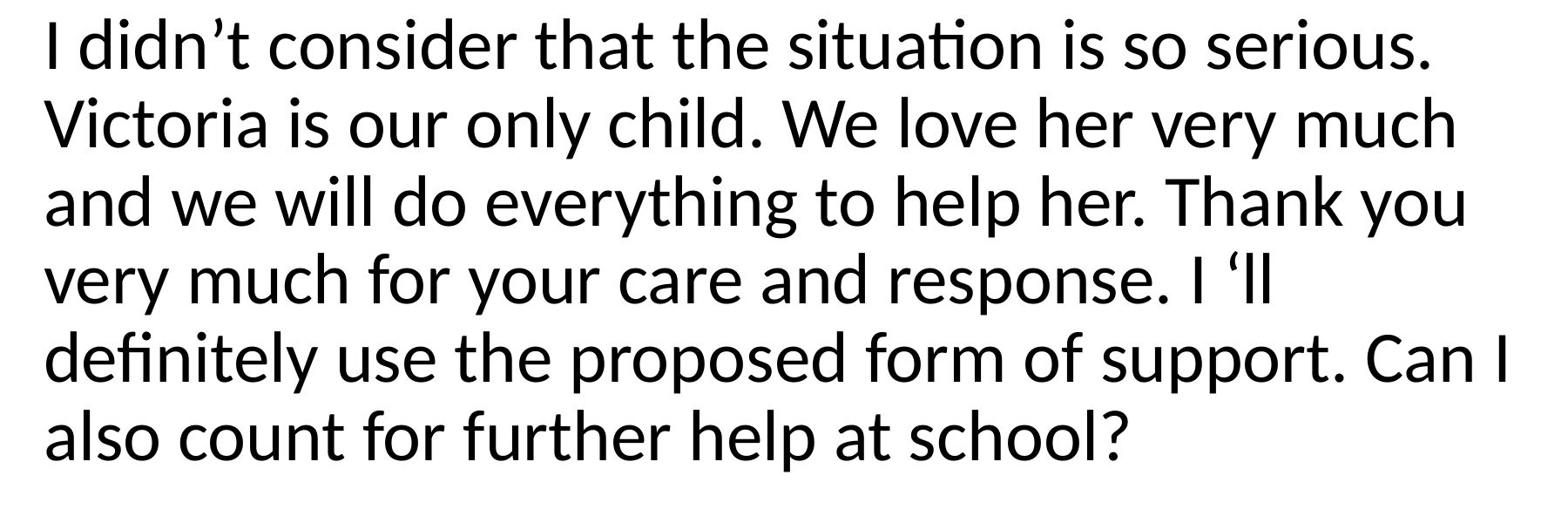

I didn’t consider that the situation is so serious. Victoria is our only child. We love her very much and we will do everything to help her. Thank you very much for your care and response. I ‘ll definitely use the proposed form of support. Can I also count for further help at school?